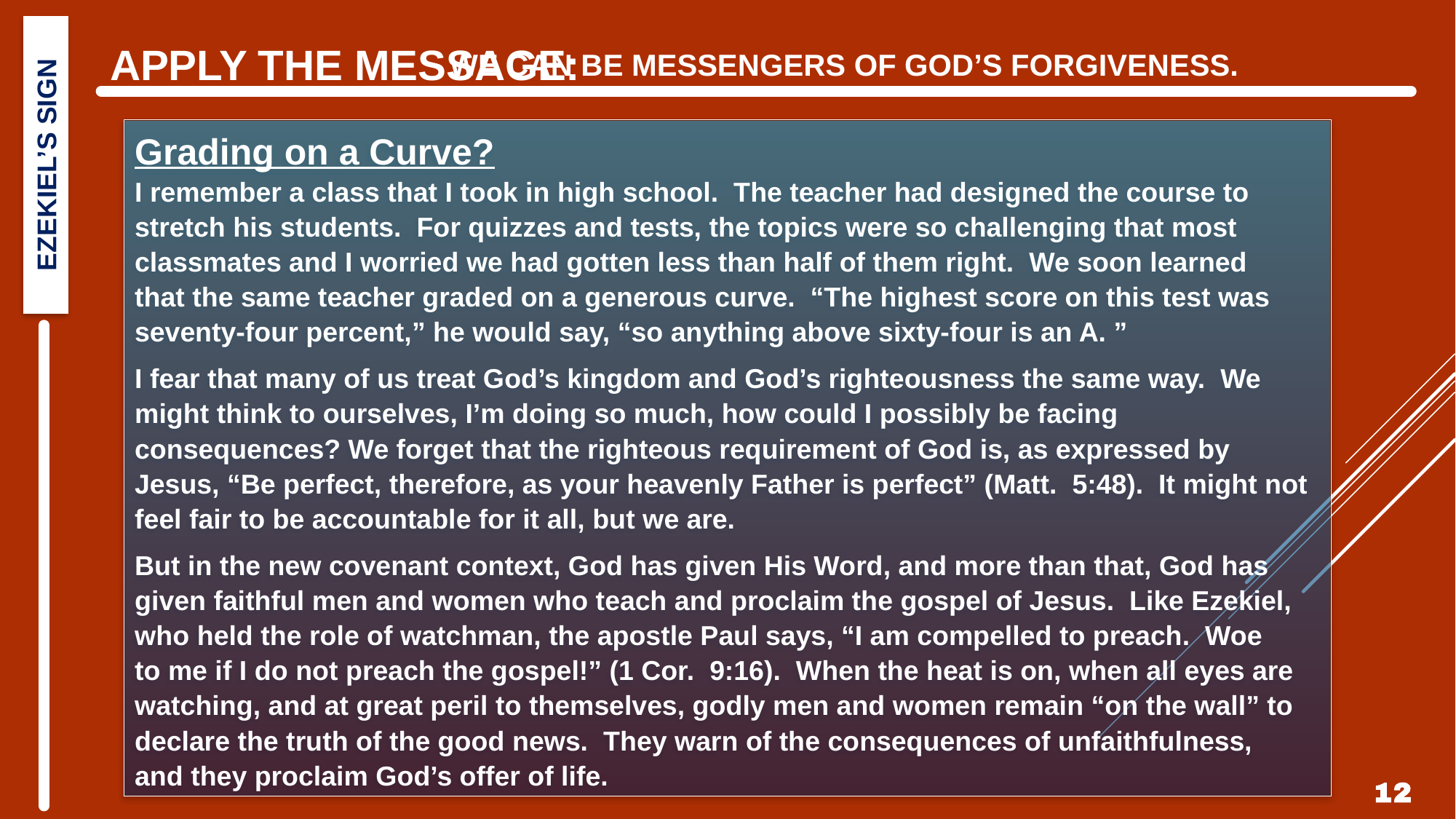

Apply the Message:
We can be messengers of God’s forgiveness.
Grading on a Curve?
I remember a class that I took in high school.  The teacher had designed the course to stretch his students.  For quizzes and tests, the topics were so challenging that most classmates and I worried we had gotten less than half of them right.  We soon learned that the same teacher graded on a generous curve.  “The highest score on this test was seventy-four percent,” he would say, “so anything above sixty-four is an A. ”

I fear that many of us treat God’s kingdom and God’s righteousness the same way.  We might think to ourselves, I’m doing so much, how could I possibly be facing consequences? We forget that the righteous requirement of God is, as expressed by Jesus, “Be perfect, therefore, as your heavenly Father is perfect” (Matt.  5:48).  It might not feel fair to be accountable for it all, but we are.

But in the new covenant context, God has given His Word, and more than that, God has given faithful men and women who teach and proclaim the gospel of Jesus.  Like Ezekiel, who held the role of watchman, the apostle Paul says, “I am compelled to preach.  Woe to me if I do not preach the gospel!” (1 Cor.  9:16).  When the heat is on, when all eyes are watching, and at great peril to themselves, godly men and women remain “on the wall” to declare the truth of the good news.  They warn of the consequences of unfaithfulness, and they proclaim God’s offer of life.
EZEKIEL’S SIGN
12